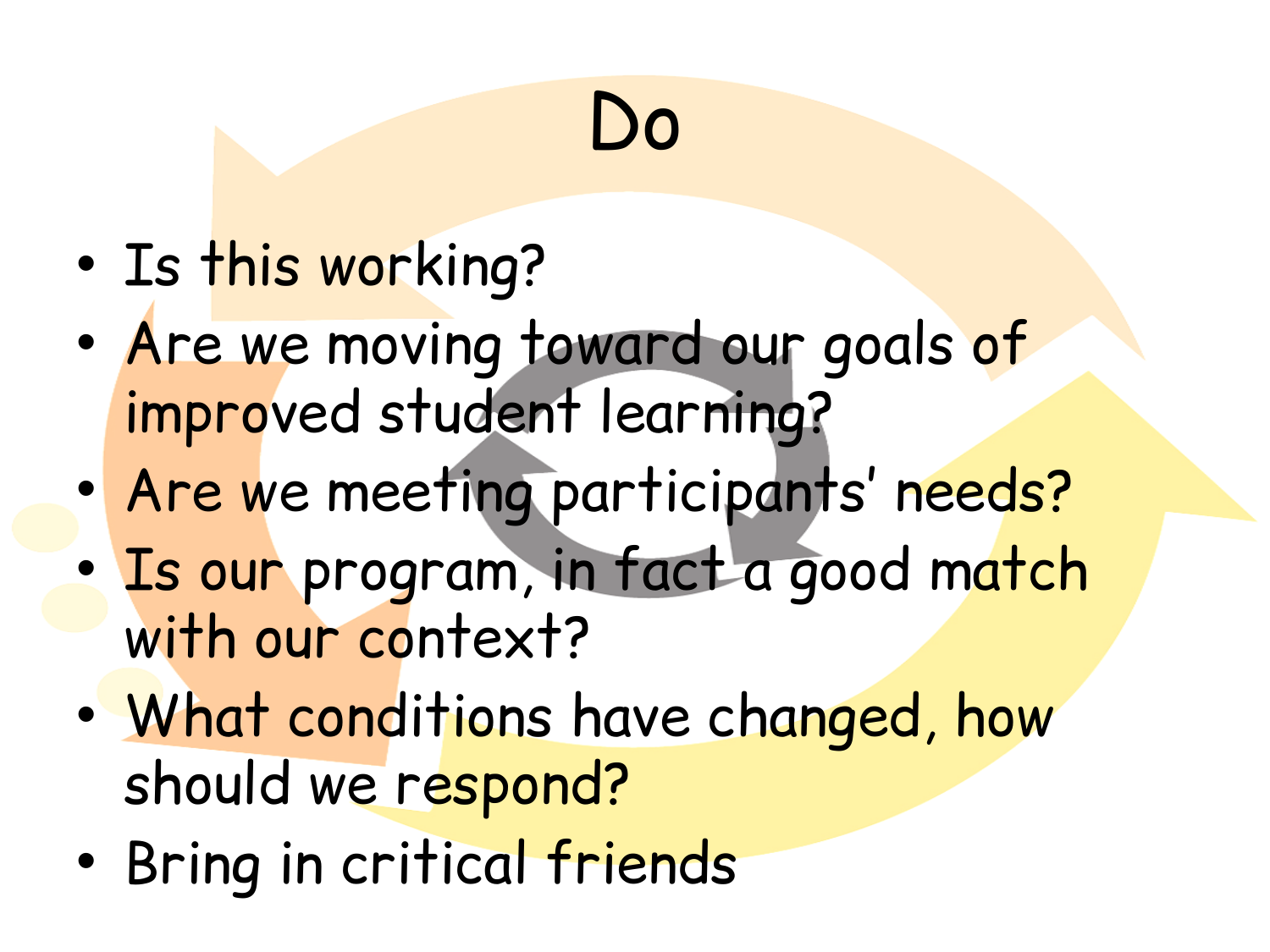

# Do
Is this working?
Are we moving toward our goals of improved student learning?
Are we meeting participants’ needs?
Is our program, in fact a good match with our context?
What conditions have changed, how should we respond?
Bring in critical friends